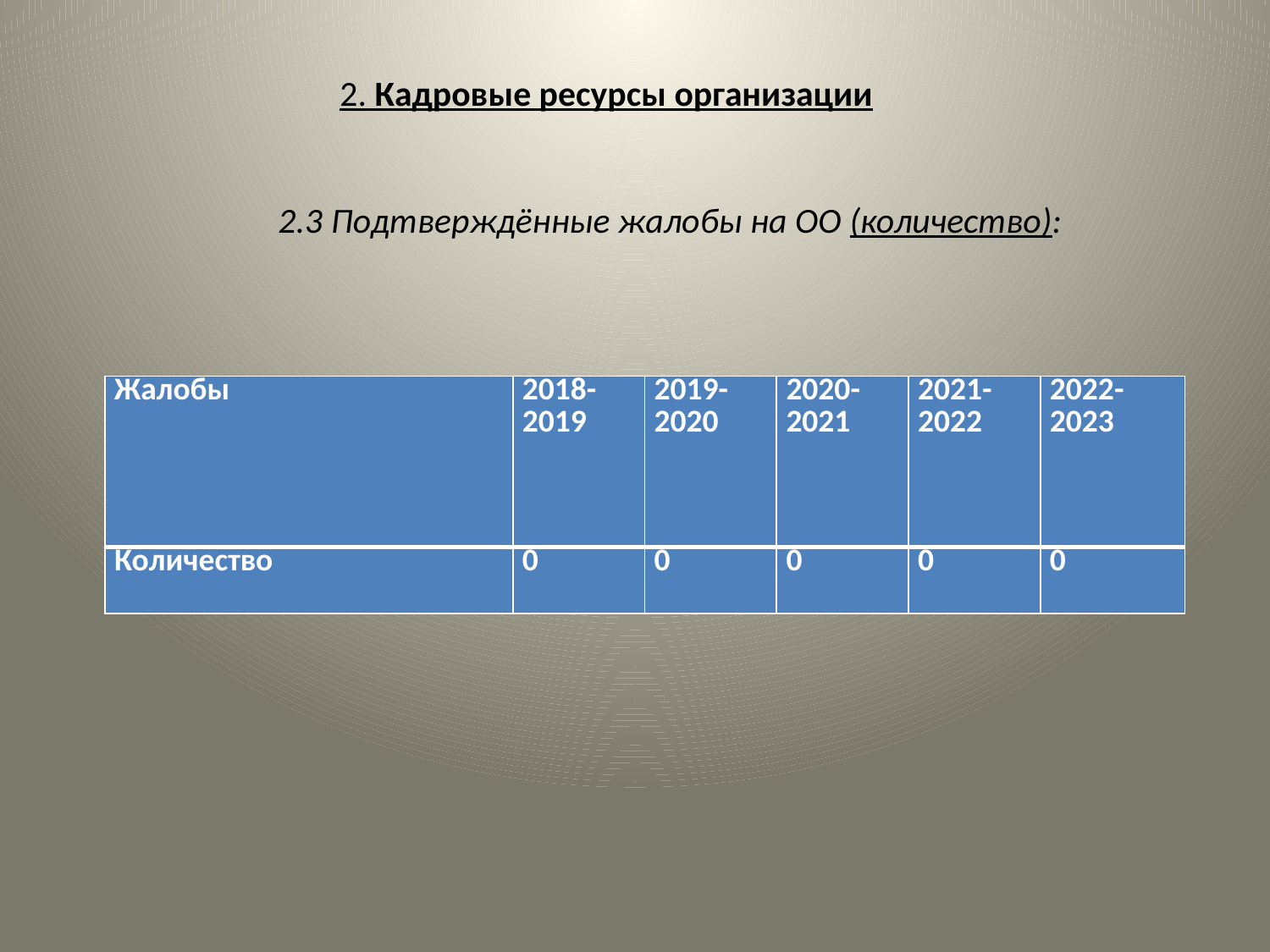

# 2. Кадровые ресурсы организации 2.3 Подтверждённые жалобы на ОО (количество):
| Жалобы | 2018-2019 | 2019-2020 | 2020-2021 | 2021-2022 | 2022-2023 |
| --- | --- | --- | --- | --- | --- |
| Количество | 0 | 0 | 0 | 0 | 0 |